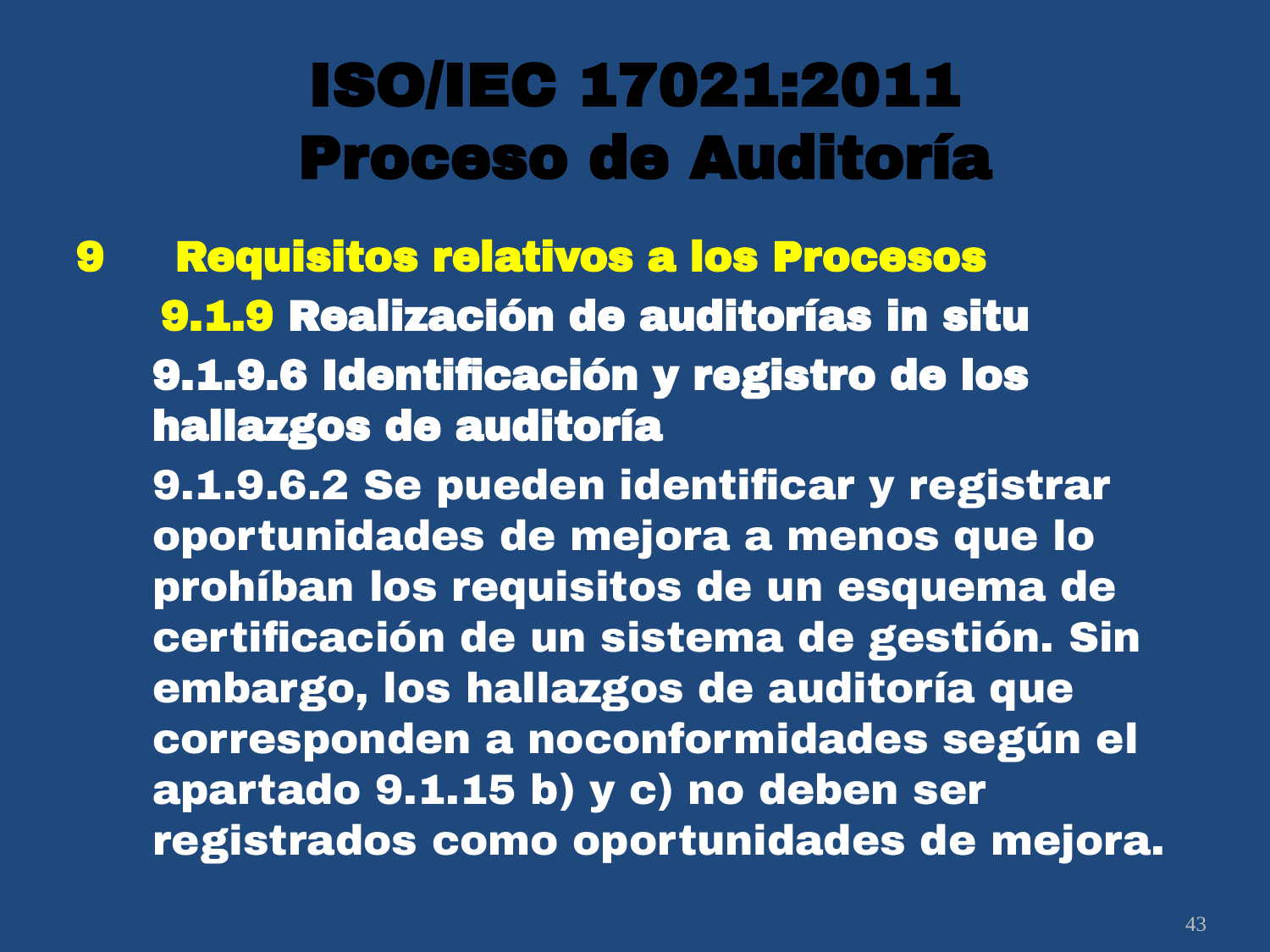

# ISO/IEC 17021:2011 Proceso de Auditoría
9	 Requisitos relativos a los Procesos
	9.1.9 Realización de auditorías in situ
	9.1.9.6 Identificación y registro de los hallazgos de auditoría
	9.1.9.6.2 Se pueden identificar y registrar oportunidades de mejora a menos que lo prohíban los requisitos de un esquema de certificación de un sistema de gestión. Sin embargo, los hallazgos de auditoría que corresponden a noconformidades según el apartado 9.1.15 b) y c) no deben ser registrados como oportunidades de mejora.
43